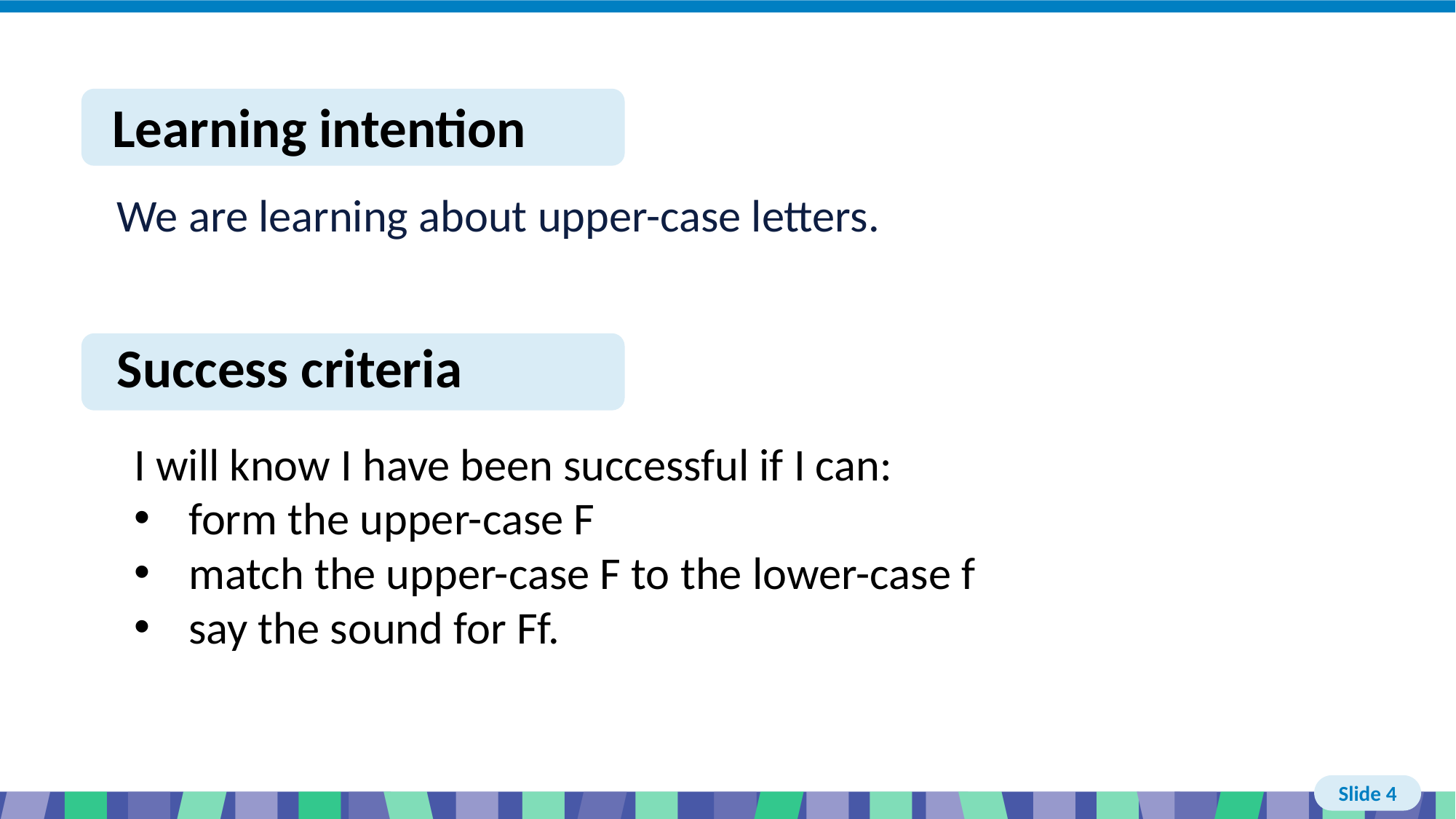

# Slide 4 Learning intention and success criteria
I will know I have been successful if I can:
form the upper-case F
match the upper-case F to the lower-case f
say the sound for Ff.